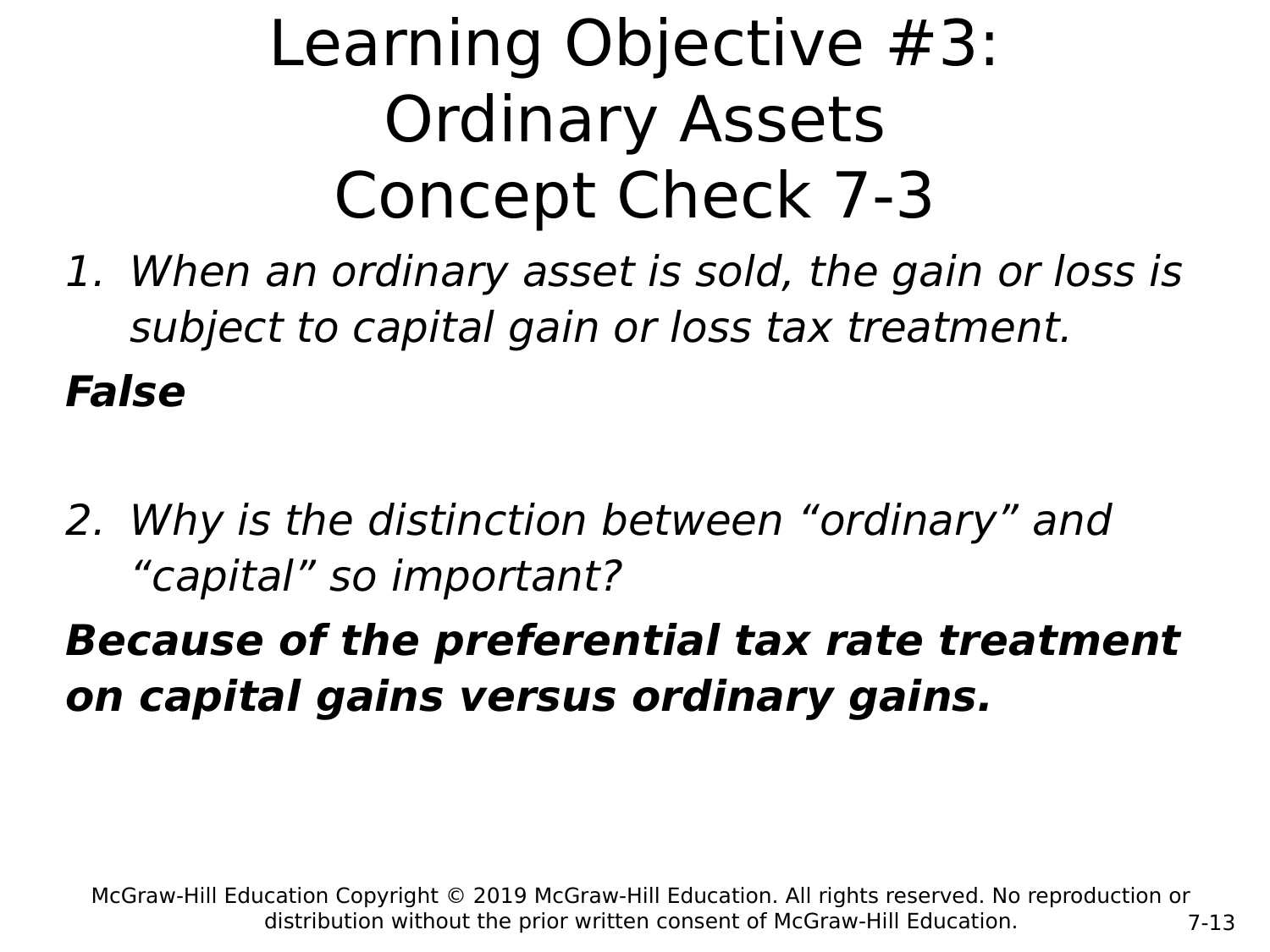

# Learning Objective #3: Ordinary Assets Concept Check 7-3
When an ordinary asset is sold, the gain or loss is subject to capital gain or loss tax treatment.
False

Why is the distinction between “ordinary” and “capital” so important?
Because of the preferential tax rate treatment on capital gains versus ordinary gains.
McGraw-Hill Education Copyright © 2019 McGraw-Hill Education. All rights reserved. No reproduction or distribution without the prior written consent of McGraw-Hill Education.
7-13